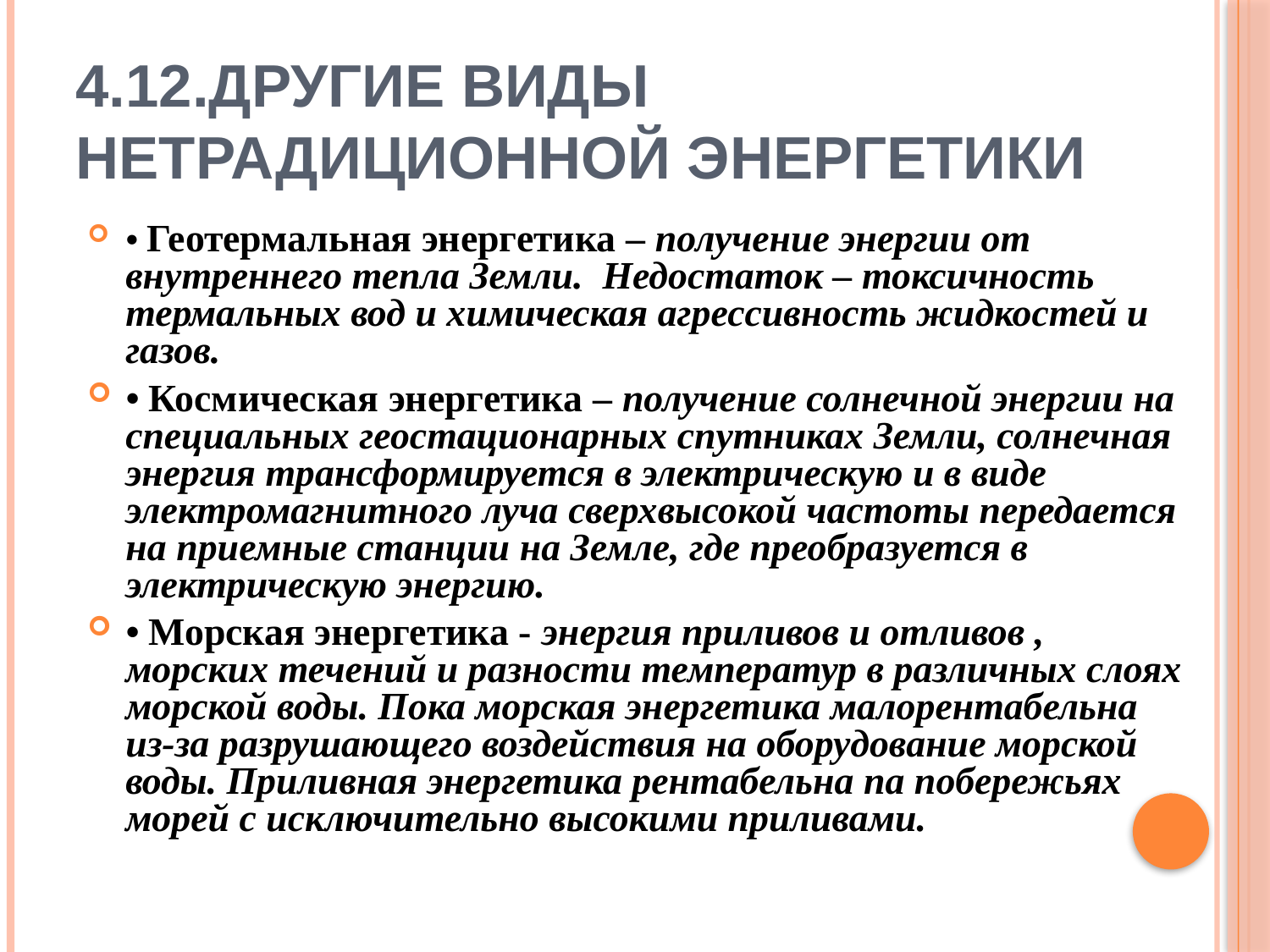

# 4.12.Другие виды нетрадиционной энергетики
• Геотермальная энергетика – получение энергии от внутреннего тепла Земли.  Недостаток – токсичность термальных вод и химическая агрессивность жидкостей и газов.
• Космическая энергетика – получение солнечной энергии на специальных геостационарных спутниках Земли, солнечная энергия трансформируется в электрическую и в виде электромагнитного луча сверхвысокой частоты передается на приемные станции на Земле, где преобразуется в электрическую энергию.
• Морская энергетика - энергия приливов и отливов , морских течений и разности температур в различных слоях морской воды. Пока морская энергетика малорентабельна из-за разрушающего воздействия на оборудование морской воды. Приливная энергетика рентабельна па побережьях морей с исключительно высокими приливами.